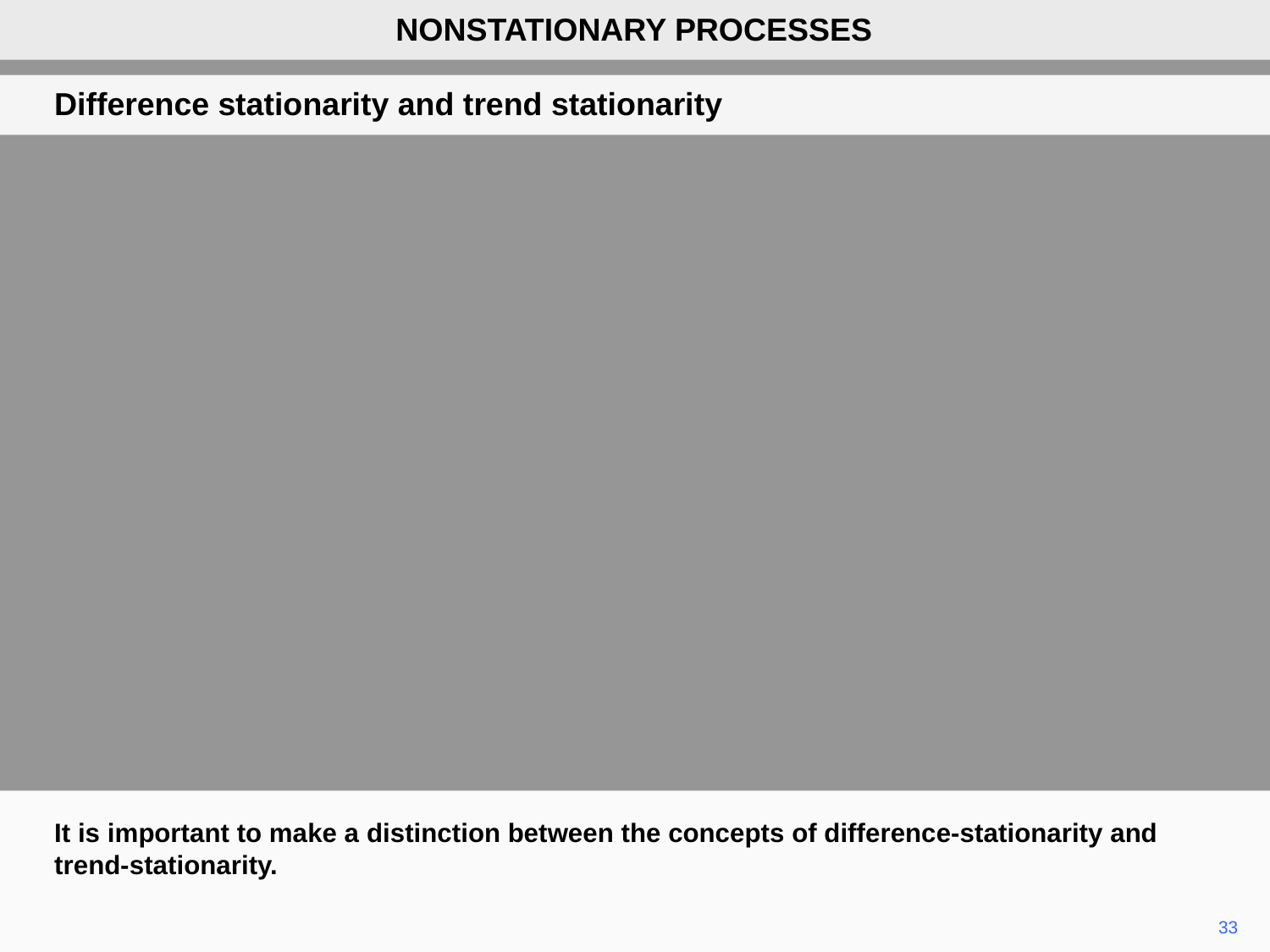

NONSTATIONARY PROCESSES

Difference stationarity and trend stationarity

It is important to make a distinction between the concepts of difference-stationarity and trend-stationarity.
33